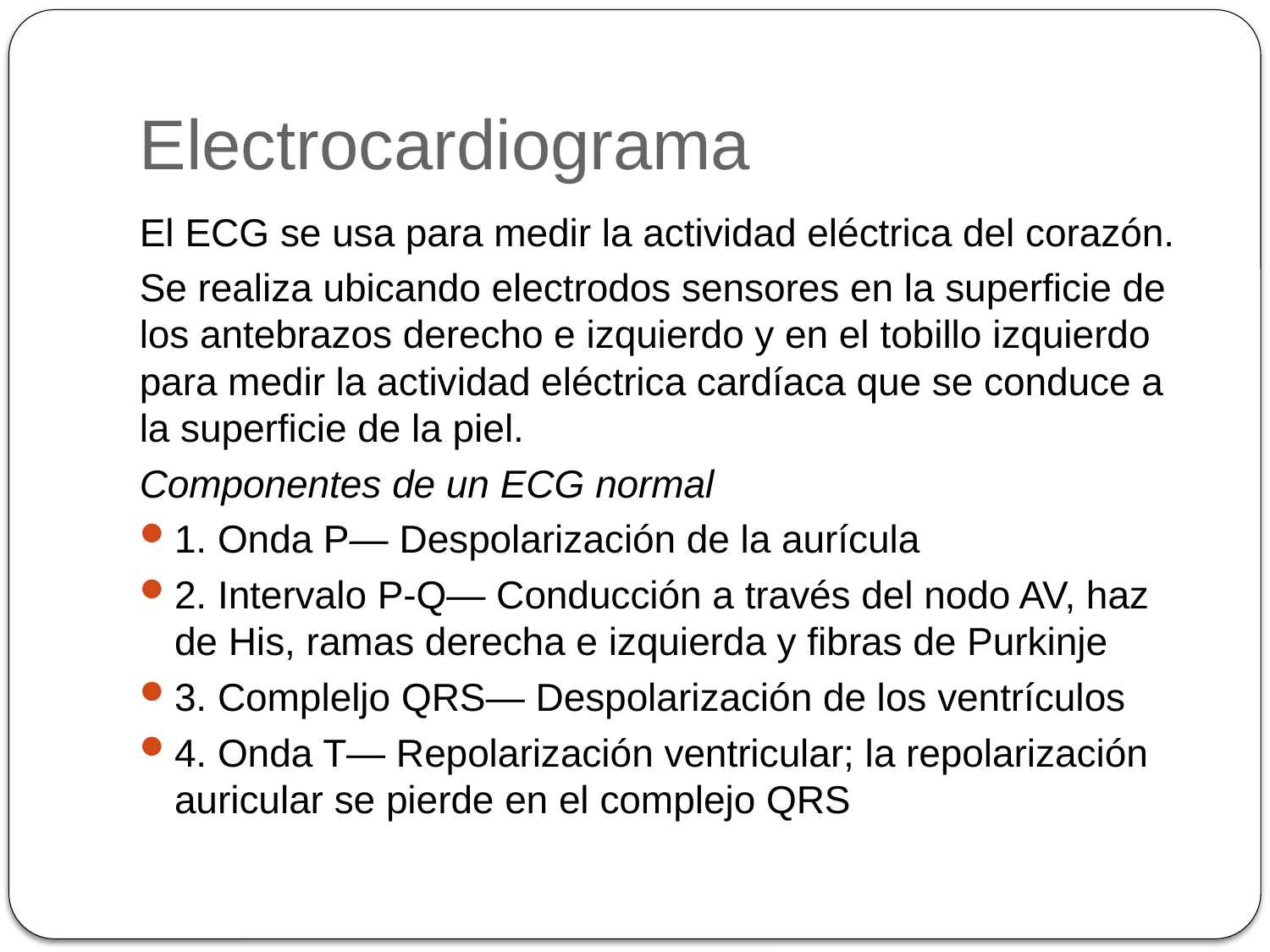

# Electrocardiograma
El ECG se usa para medir la actividad eléctrica del corazón.
Se realiza ubicando electrodos sensores en la superficie de los antebrazos derecho e izquierdo y en el tobillo izquierdo para medir la actividad eléctrica cardíaca que se conduce a la superficie de la piel.
Componentes de un ECG normal
1. Onda P— Despolarización de la aurícula
2. Intervalo P-Q— Conducción a través del nodo AV, haz de His, ramas derecha e izquierda y fibras de Purkinje
3. Compleljo QRS— Despolarización de los ventrículos
4. Onda T— Repolarización ventricular; la repolarización auricular se pierde en el complejo QRS